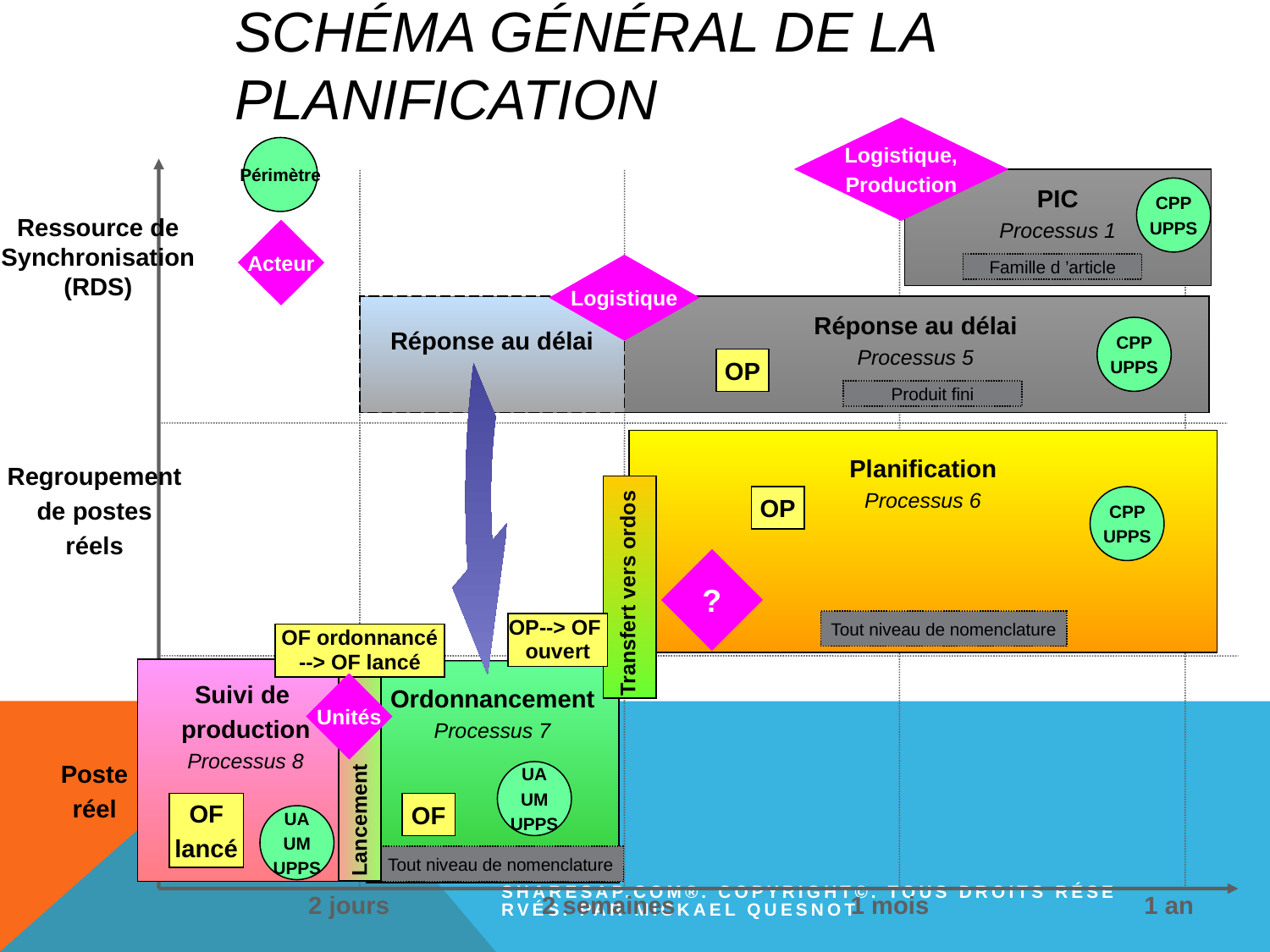

# Schéma général de la planification
Logistique,
Production

Périmètre

PIC
Processus 1

CPP
UPPS
Ressource de Synchronisation (RDS)
Acteur

Famille d ’article
Logistique

Réponse au délai

Réponse au délai
Processus 5

CPP
UPPS
OP
Produit fini

Planification
Processus 6

Regroupement
de postes
réels

OP
CPP
UPPS
?
Transfert vers ordos
Tout niveau de nomenclature
OP--> OF
ouvert
OF ordonnancé
--> OF lancé

Suivi de
production
Processus 8

Ordonnancement
Processus 7

Unités
Poste
réel
UA
UM
UPPS
OF
lancé
OF
Lancement
UA
UM
UPPS
Tout niveau de nomenclature
Sharesap.com®. Copyright©. Tous droits réservés. Par Mickael QUESNOT
2 jours
2 semaines
1 mois
1 an